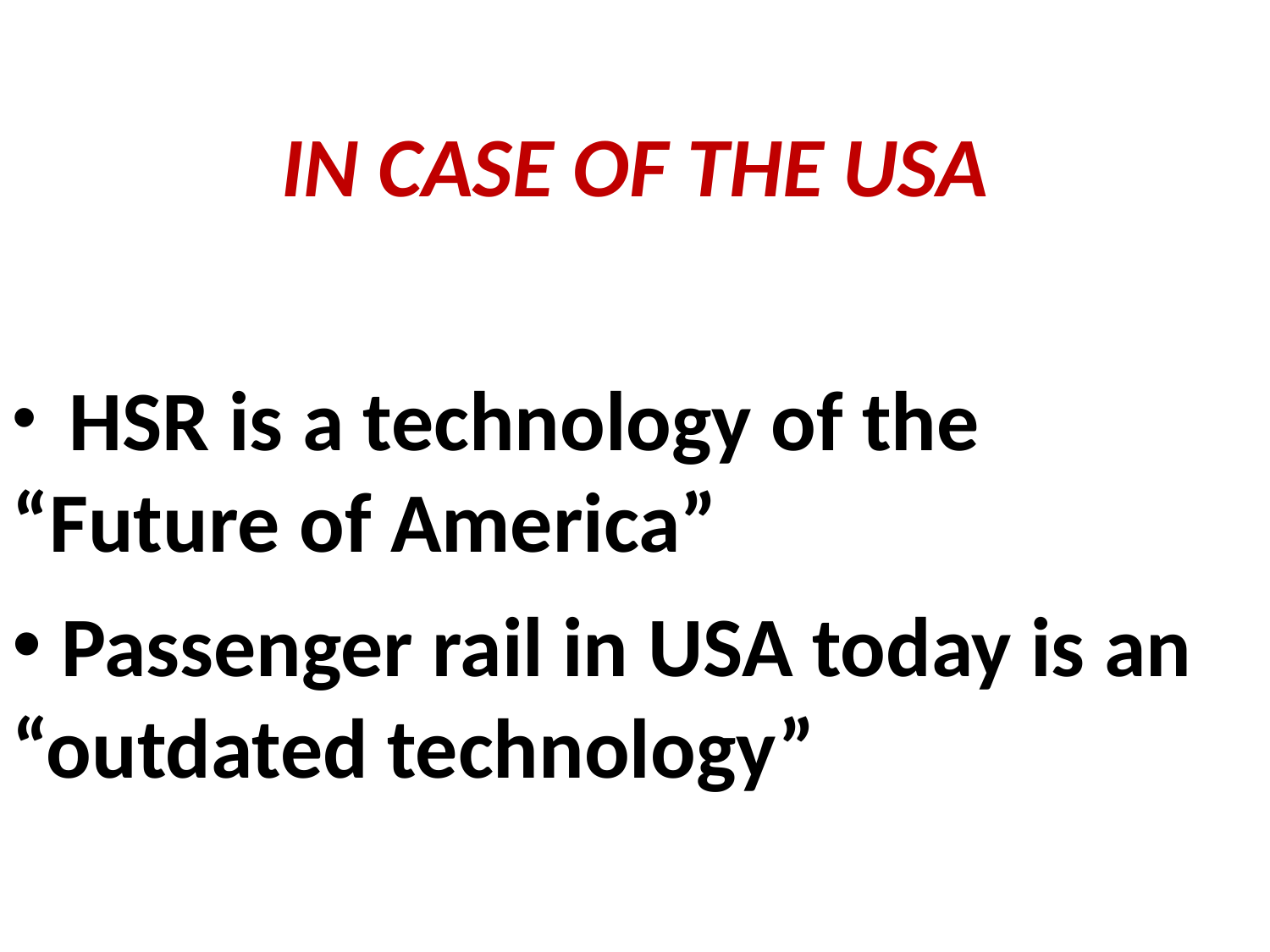

IN CASE OF THE USA

  HSR is a technology of the “Future of America”
 Passenger rail in USA today is an “outdated technology”